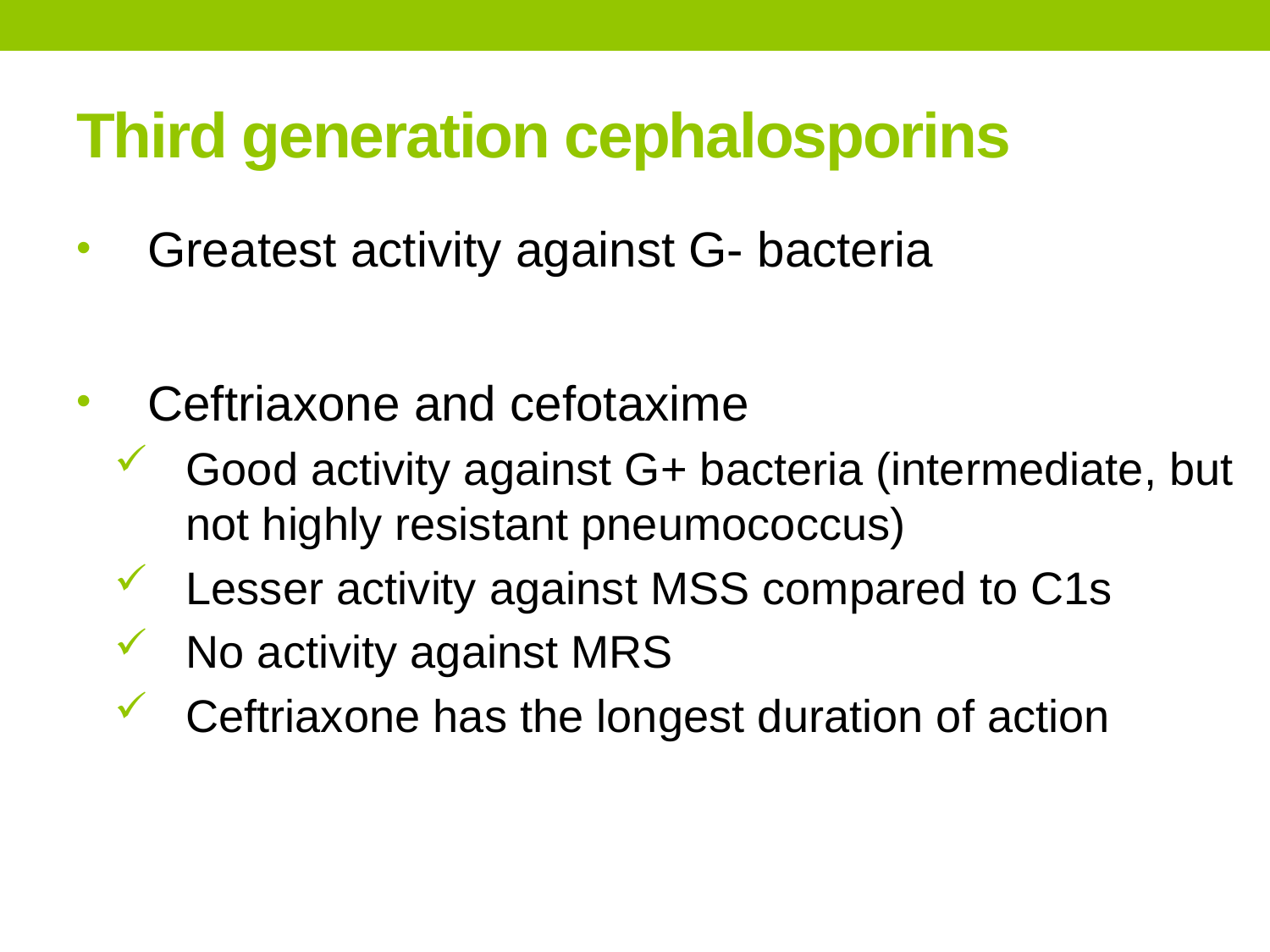

# Third generation cephalosporins
Greatest activity against G- bacteria

Ceftriaxone and cefotaxime
Good activity against G+ bacteria (intermediate, but not highly resistant pneumococcus)
Lesser activity against MSS compared to C1s
No activity against MRS
Ceftriaxone has the longest duration of action